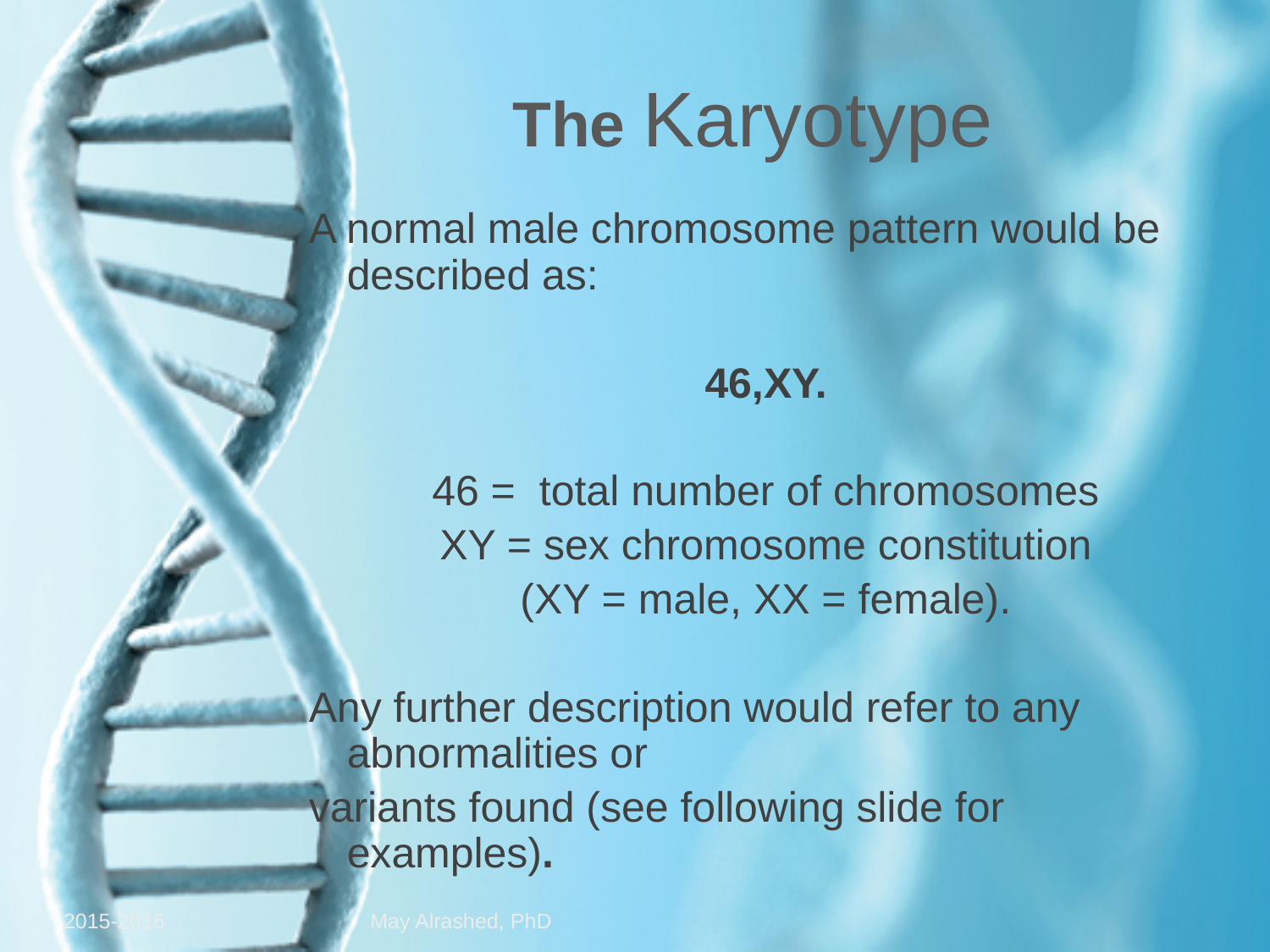

The Karyotype
A normal male chromosome pattern would be described as:

46,XY.

46 =  total number of chromosomes
XY = sex chromosome constitution
(XY = male, XX = female).

Any further description would refer to any abnormalities or
variants found (see following slide for examples).

2015-2016
May Alrashed, PhD